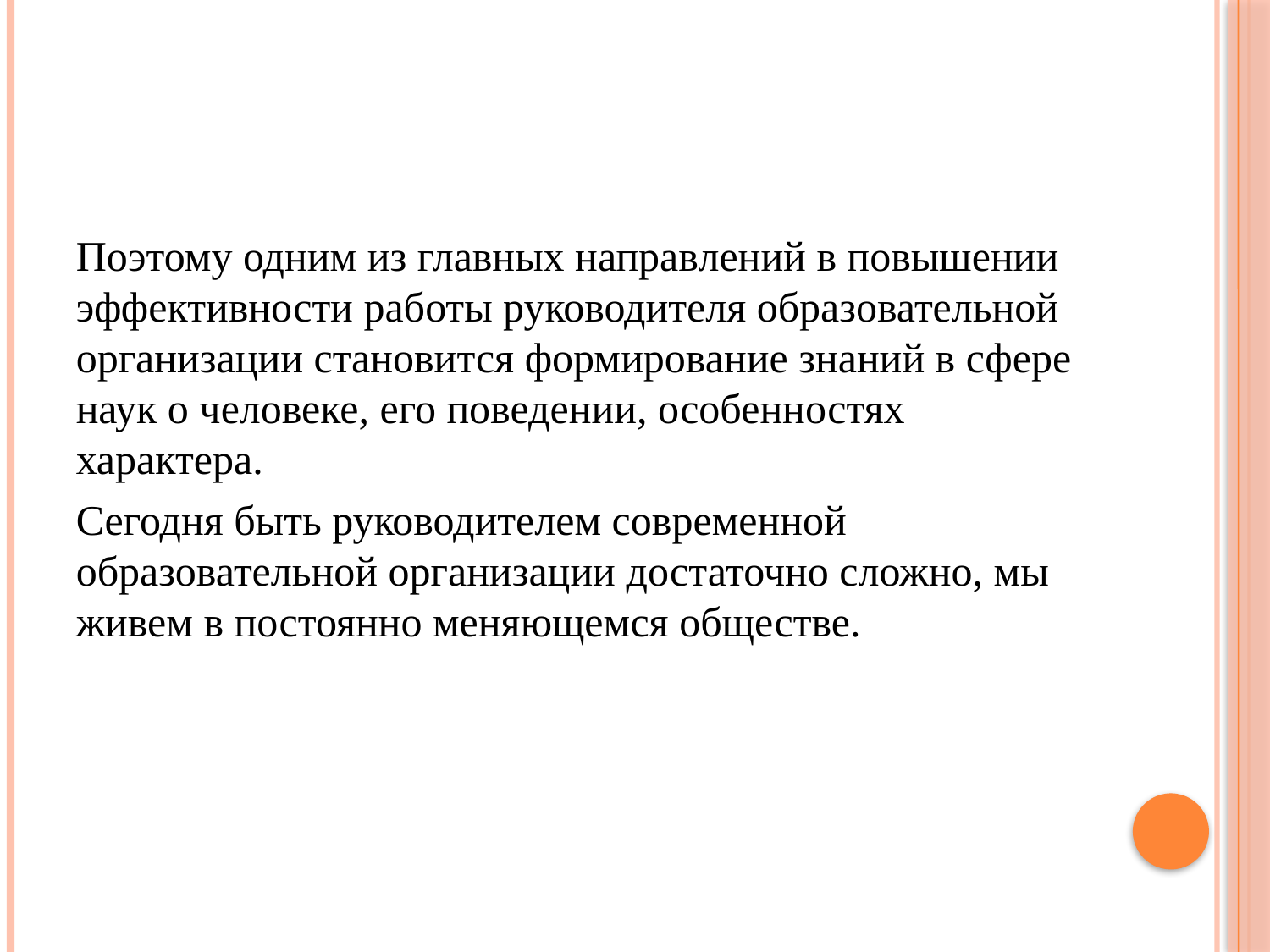

#
Поэтому одним из главных направлений в повышении эффективности работы руководителя образовательной организации становится формирование знаний в сфере наук о человеке, его поведении, особенностях характера.
Сегодня быть руководителем современной образовательной организации достаточно сложно, мы живем в постоянно меняющемся обществе.